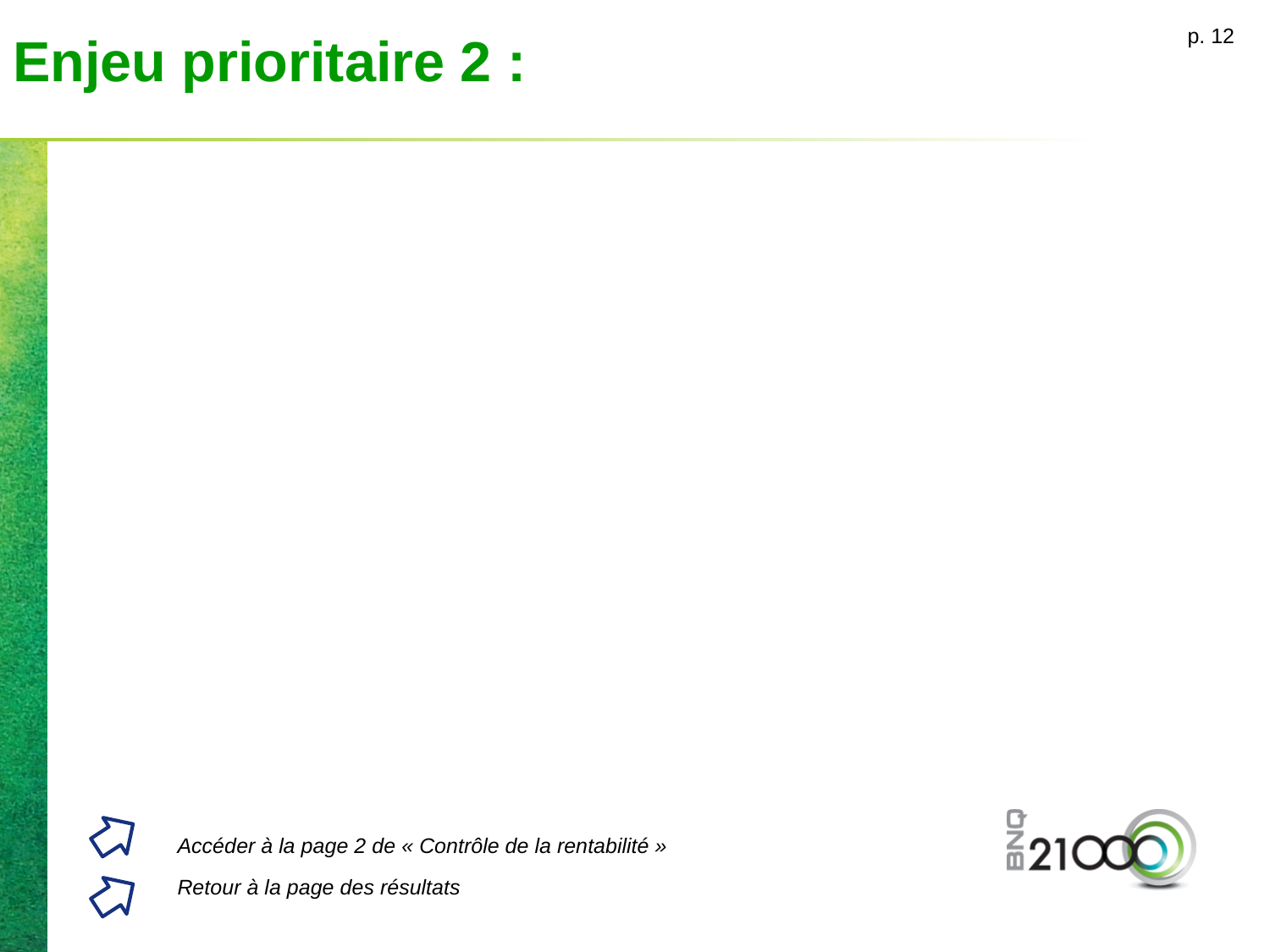

p. 12
# Enjeu prioritaire 2 :

Accéder à la page 2 de « Contrôle de la rentabilité »
Retour à la page des résultats